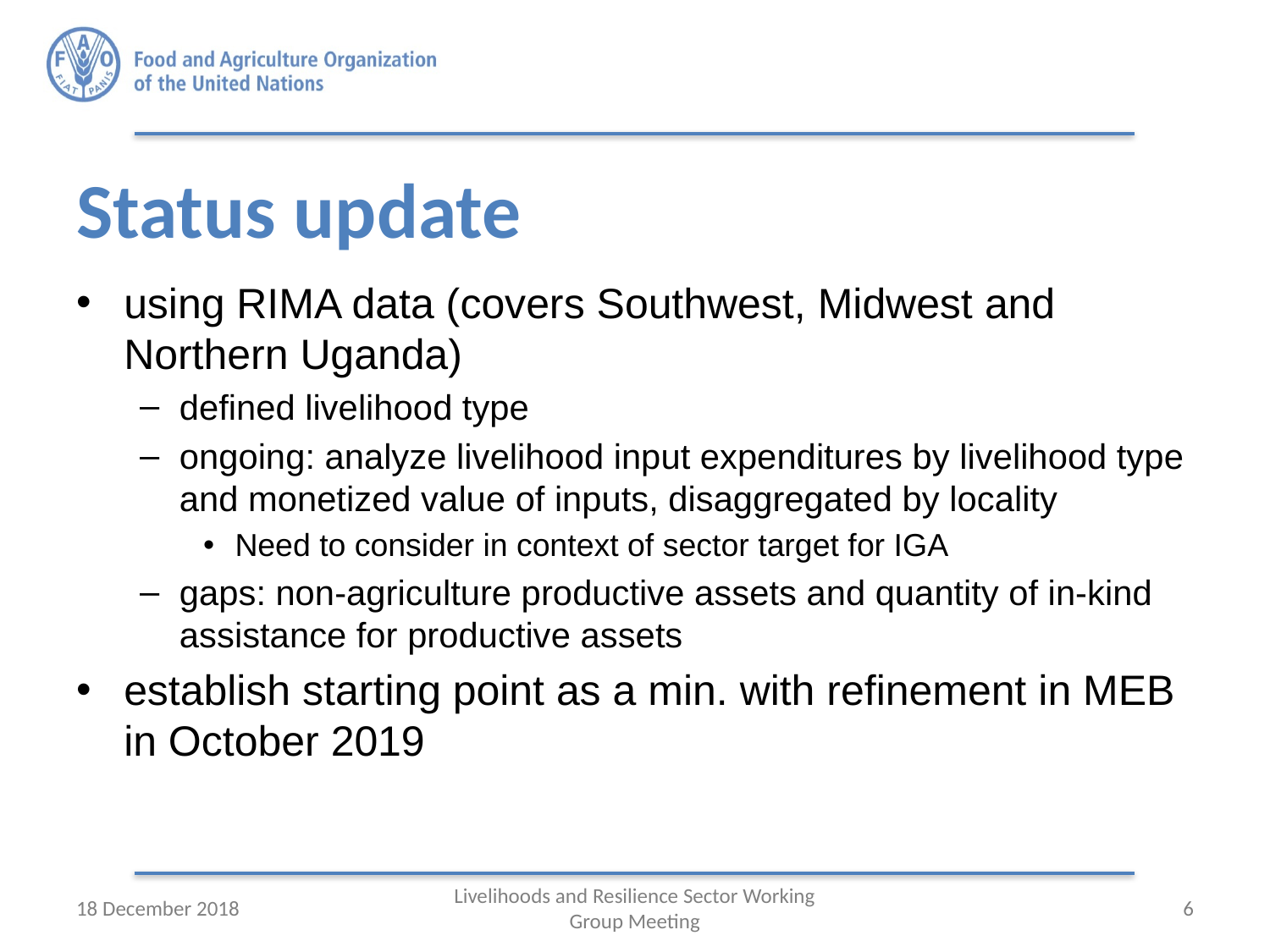

# Status update
using RIMA data (covers Southwest, Midwest and Northern Uganda)
defined livelihood type
ongoing: analyze livelihood input expenditures by livelihood type and monetized value of inputs, disaggregated by locality
Need to consider in context of sector target for IGA
gaps: non-agriculture productive assets and quantity of in-kind assistance for productive assets
establish starting point as a min. with refinement in MEB in October 2019
18 December 2018
Livelihoods and Resilience Sector Working Group Meeting
6